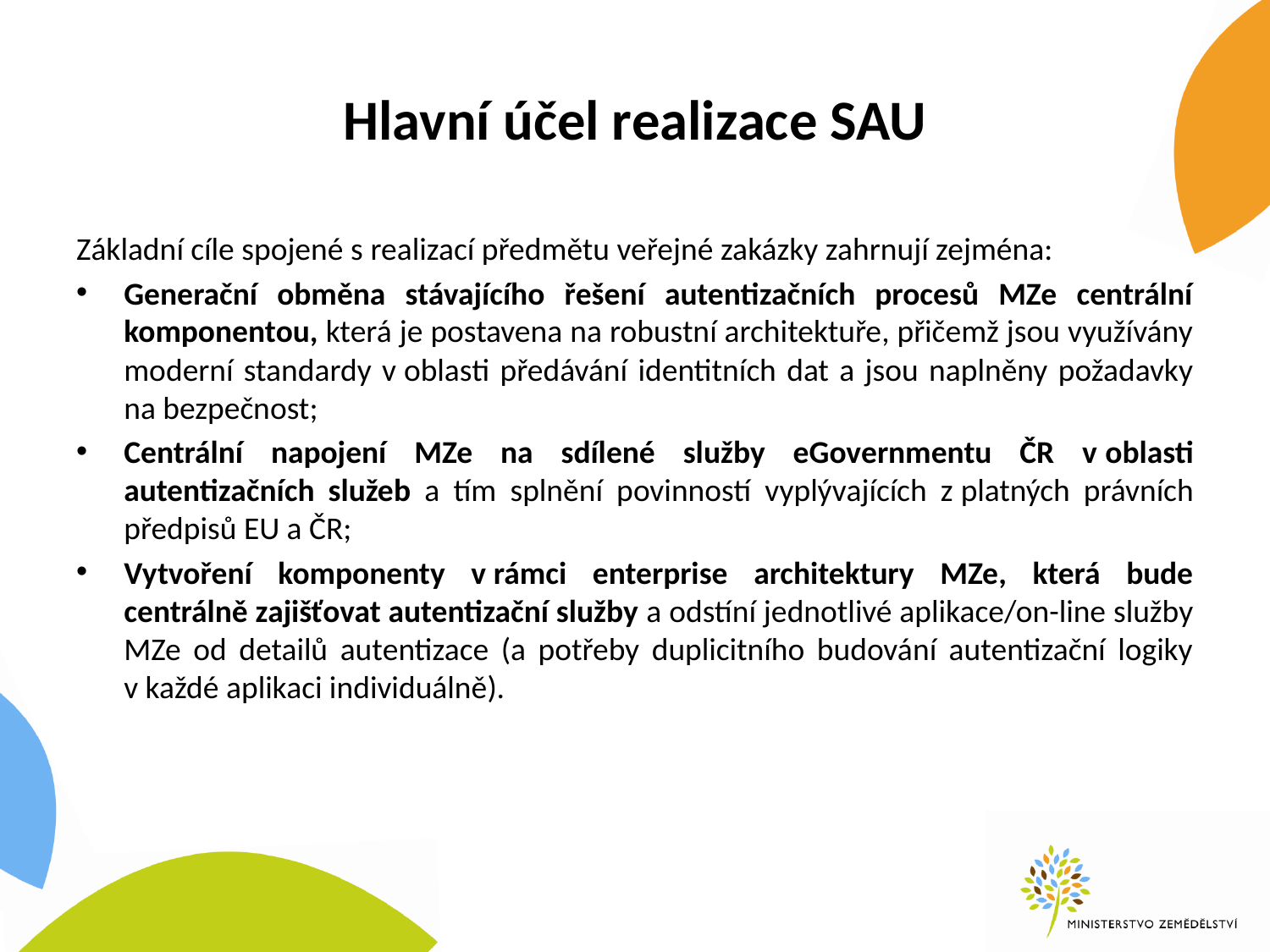

# Hlavní účel realizace SAU
Základní cíle spojené s realizací předmětu veřejné zakázky zahrnují zejména:
Generační obměna stávajícího řešení autentizačních procesů MZe centrální komponentou, která je postavena na robustní architektuře, přičemž jsou využívány moderní standardy v oblasti předávání identitních dat a jsou naplněny požadavky na bezpečnost;
Centrální napojení MZe na sdílené služby eGovernmentu ČR v oblasti autentizačních služeb a tím splnění povinností vyplývajících z platných právních předpisů EU a ČR;
Vytvoření komponenty v rámci enterprise architektury MZe, která bude centrálně zajišťovat autentizační služby a odstíní jednotlivé aplikace/on-line služby MZe od detailů autentizace (a potřeby duplicitního budování autentizační logiky v každé aplikaci individuálně).